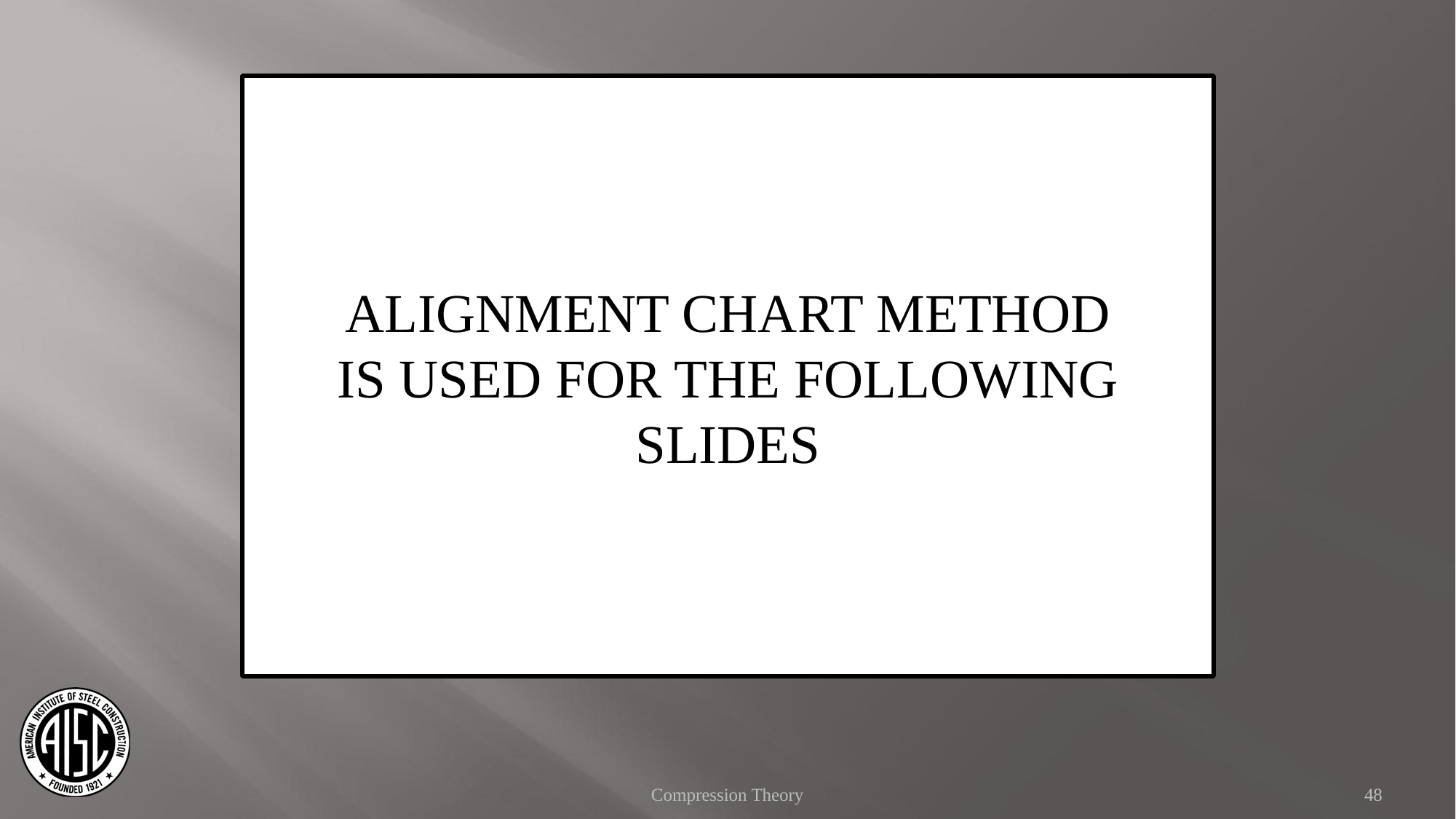

ALIGNMENT CHART METHOD
IS USED FOR THE FOLLOWING SLIDES
Compression Theory
48